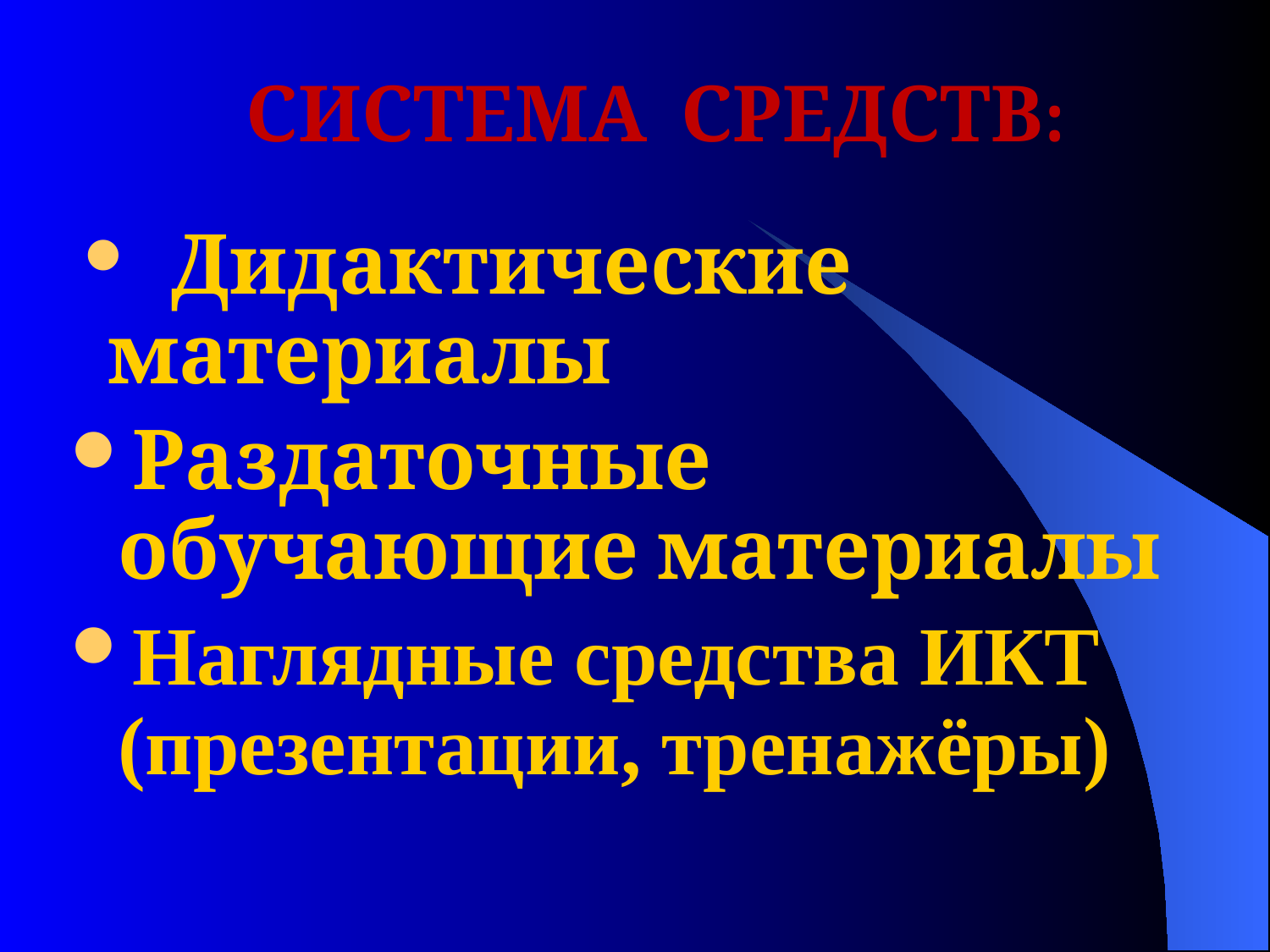

# СИСТЕМА  СРЕДСТВ:
  Дидактические материалы
Раздаточные обучающие материалы
Наглядные средства ИКТ (презентации, тренажёры)